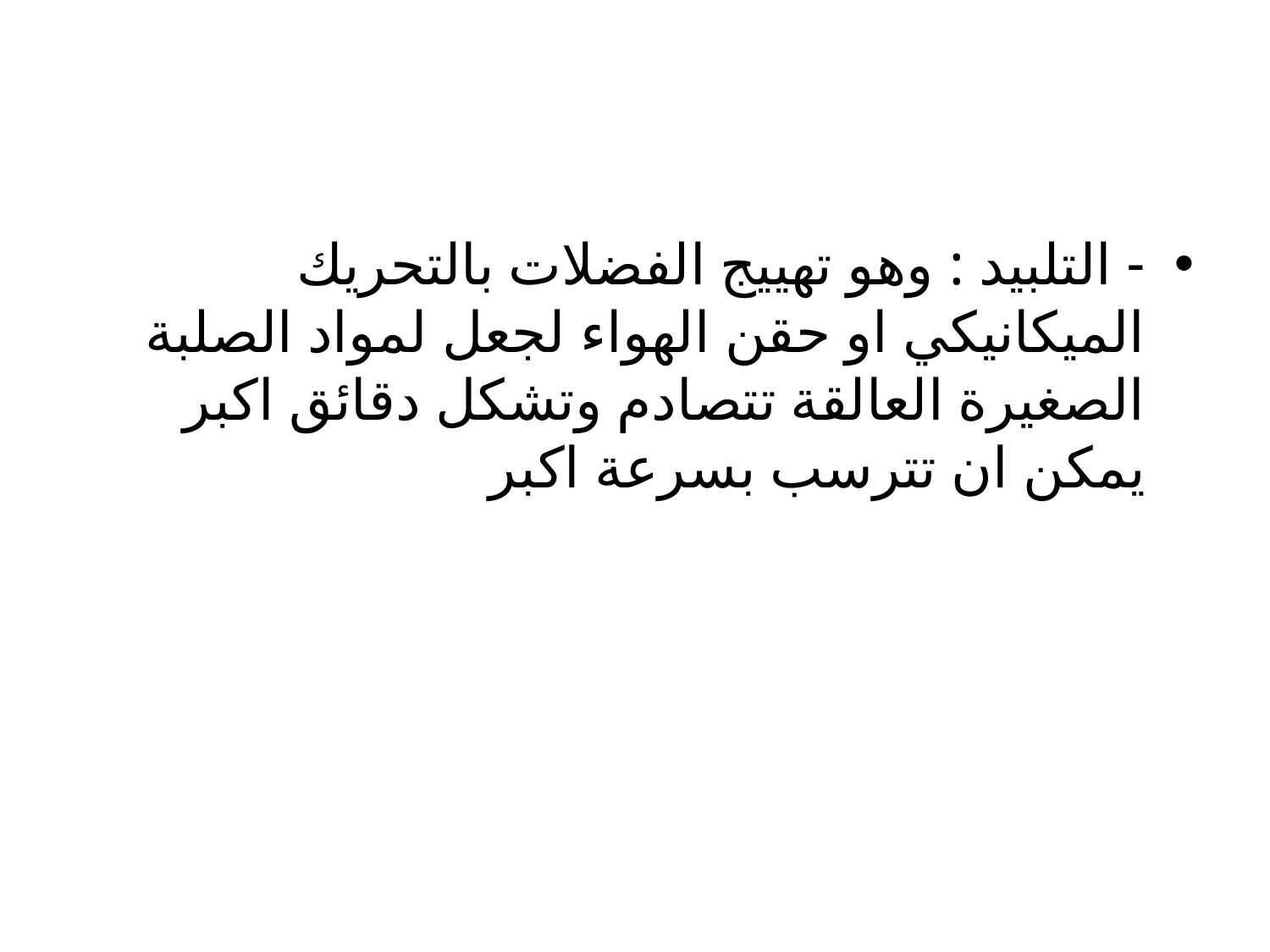

#
- التلبيد : وهو تهييج الفضلات بالتحريك الميكانيكي او حقن الهواء لجعل لمواد الصلبة الصغيرة العالقة تتصادم وتشكل دقائق اكبر يمكن ان تترسب بسرعة اكبر